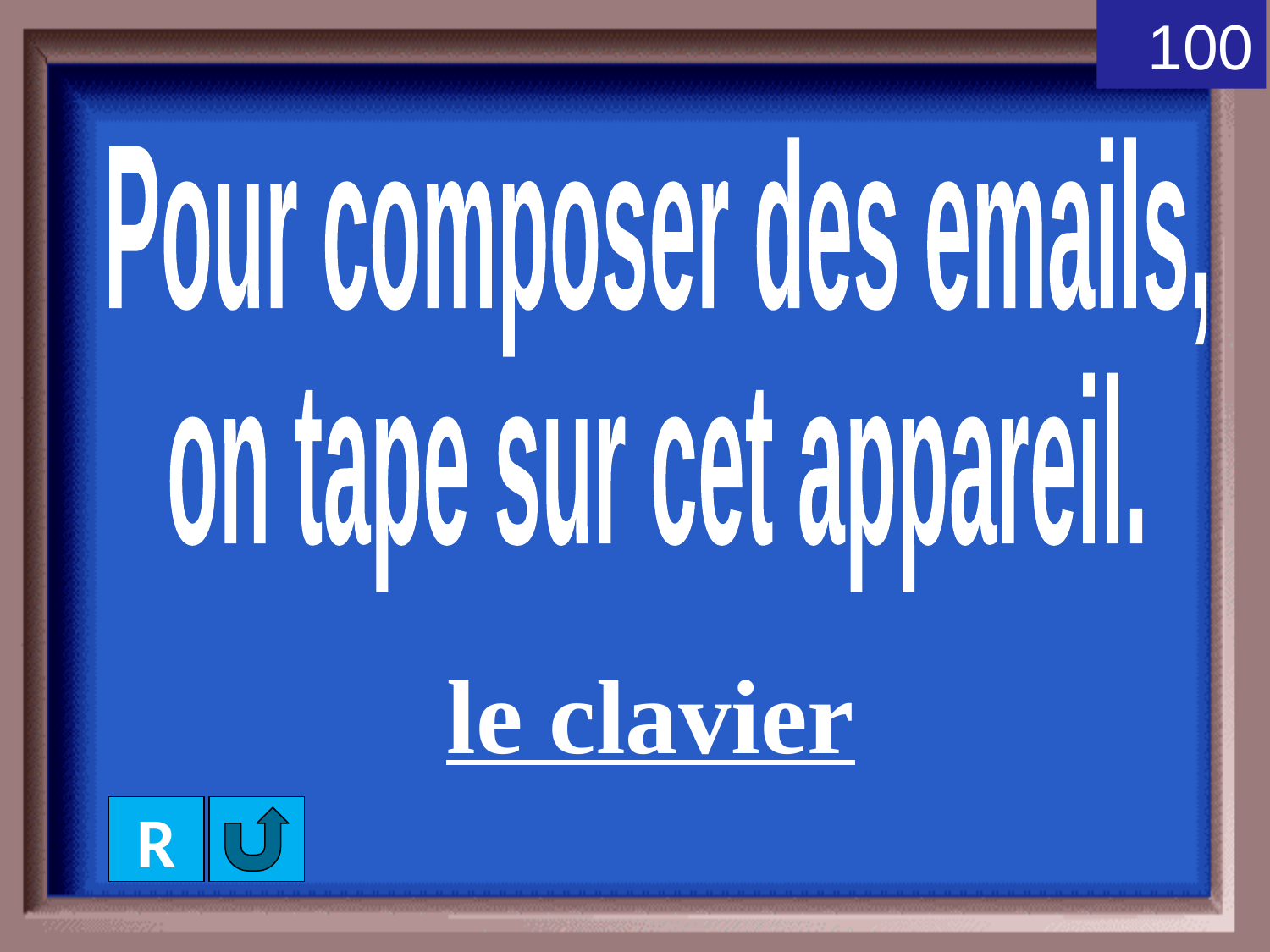

100
Pour composer des emails,
on tape sur cet appareil.
le clavier
R